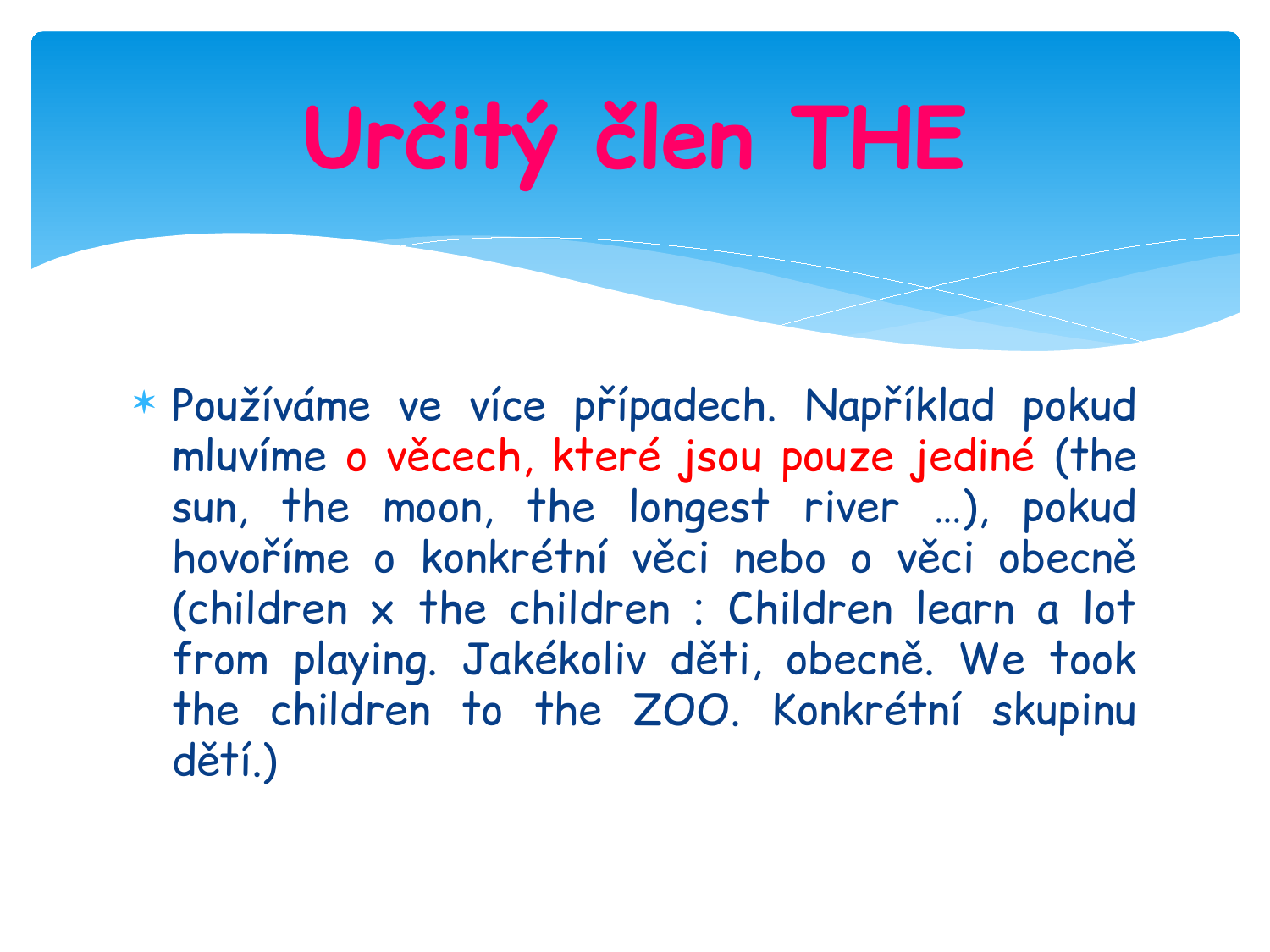

# Určitý člen THE
Používáme ve více případech. Například pokud mluvíme o věcech, které jsou pouze jediné (the sun, the moon, the longest river …), pokud hovoříme o konkrétní věci nebo o věci obecně (children x the children : Children learn a lot from playing. Jakékoliv děti, obecně. We took the children to the ZOO. Konkrétní skupinu dětí.)